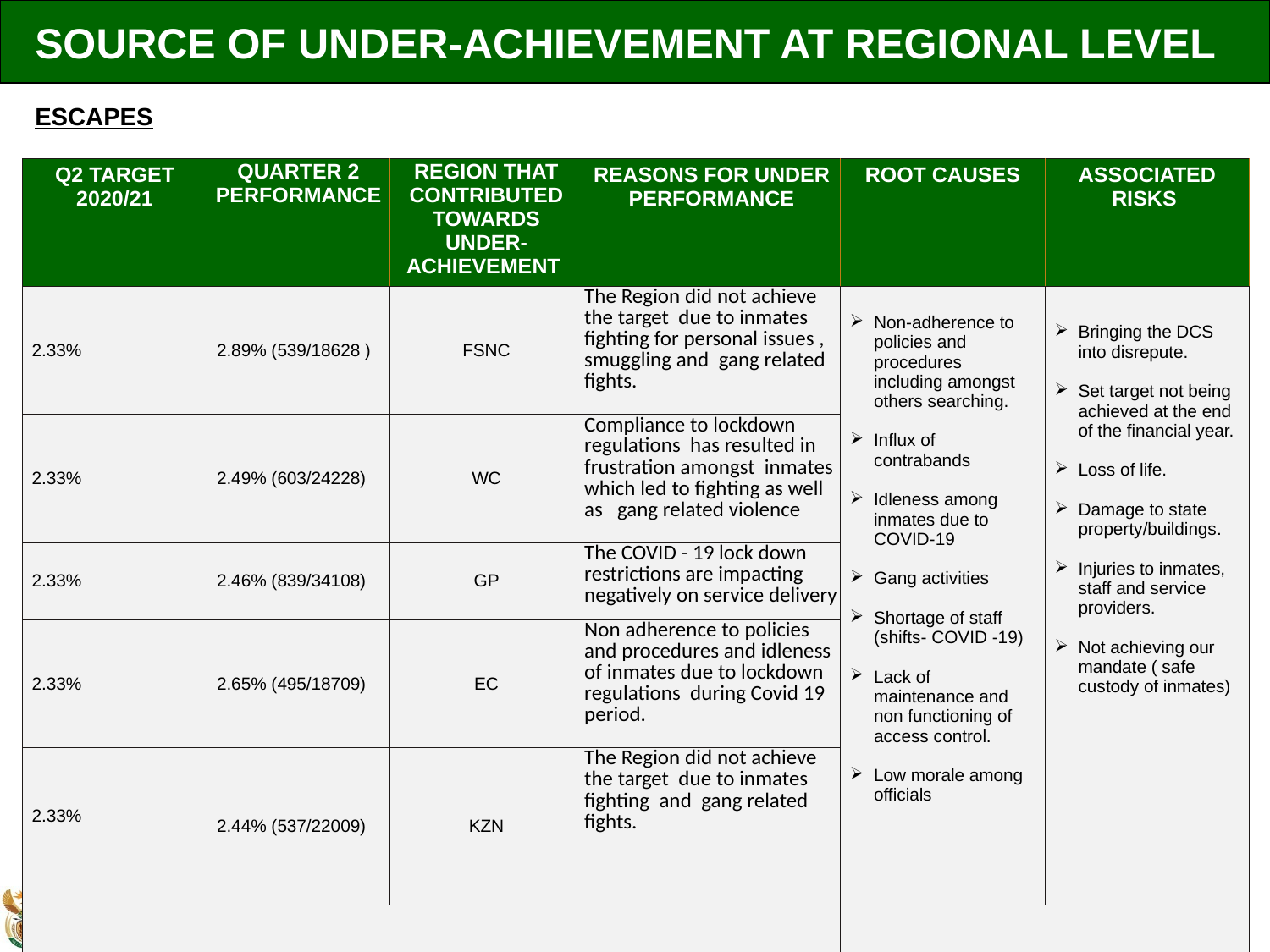

SOURCE OF UNDER-ACHIEVEMENT AT REGIONAL LEVEL
ESCAPES
| Q2 TARGET 2020/21 | QUARTER 2 PERFORMANCE | REGION THAT CONTRIBUTED TOWARDS UNDER-ACHIEVEMENT | REASONS FOR UNDER PERFORMANCE | ROOT CAUSES | ASSOCIATED RISKS |
| --- | --- | --- | --- | --- | --- |
| 2.33% | 2.89% (539/18628 ) | FSNC | The Region did not achieve the target due to inmates fighting for personal issues , smuggling and gang related fights. | Non-adherence to policies and procedures including amongst others searching. Influx of contrabands Idleness among inmates due to COVID-19 Gang activities Shortage of staff (shifts- COVID -19) Lack of maintenance and non functioning of access control. Low morale among officials | Bringing the DCS into disrepute. Set target not being achieved at the end of the financial year. Loss of life. Damage to state property/buildings. Injuries to inmates, staff and service providers. Not achieving our mandate ( safe custody of inmates) |
| 2.33% | 2.49% (603/24228) | WC | Compliance to lockdown regulations has resulted in frustration amongst inmates which led to fighting as well as gang related violence |  |  |
| 2.33% | 2.46% (839/34108) | GP | The COVID - 19 lock down restrictions are impacting negatively on service delivery |  |  |
| 2.33% | 2.65% (495/18709) | EC | Non adherence to policies and procedures and idleness of inmates due to lockdown regulations during Covid 19 period. |  |  |
| 2.33% | 2.44% (537/22009) | KZN | The Region did not achieve the target due to inmates fighting and gang related fights. |  |  |
|  |  |  |  |  |  |